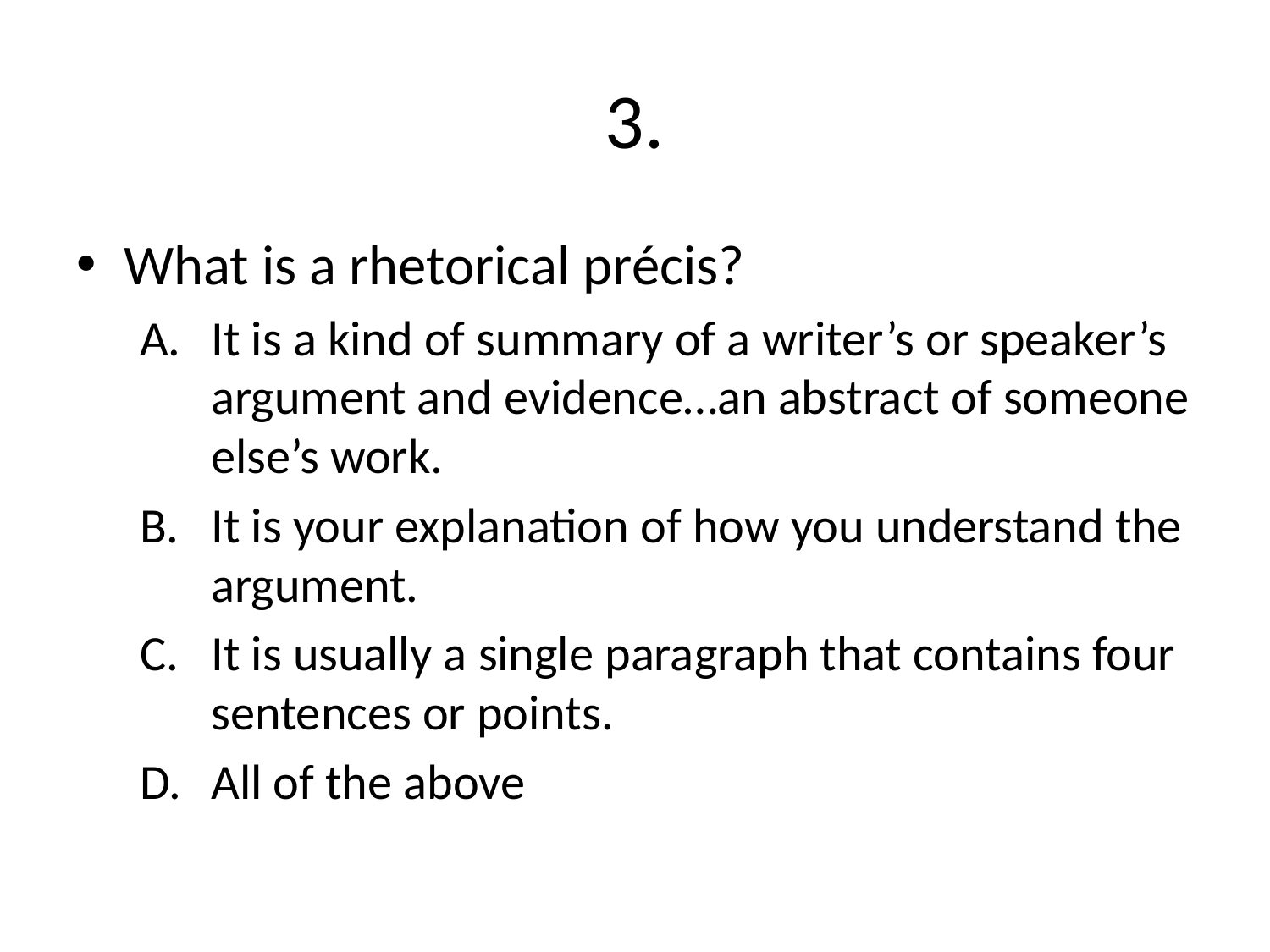

# 3.
What is a rhetorical précis?
It is a kind of summary of a writer’s or speaker’s argument and evidence…an abstract of someone else’s work.
It is your explanation of how you understand the argument.
It is usually a single paragraph that contains four sentences or points.
All of the above